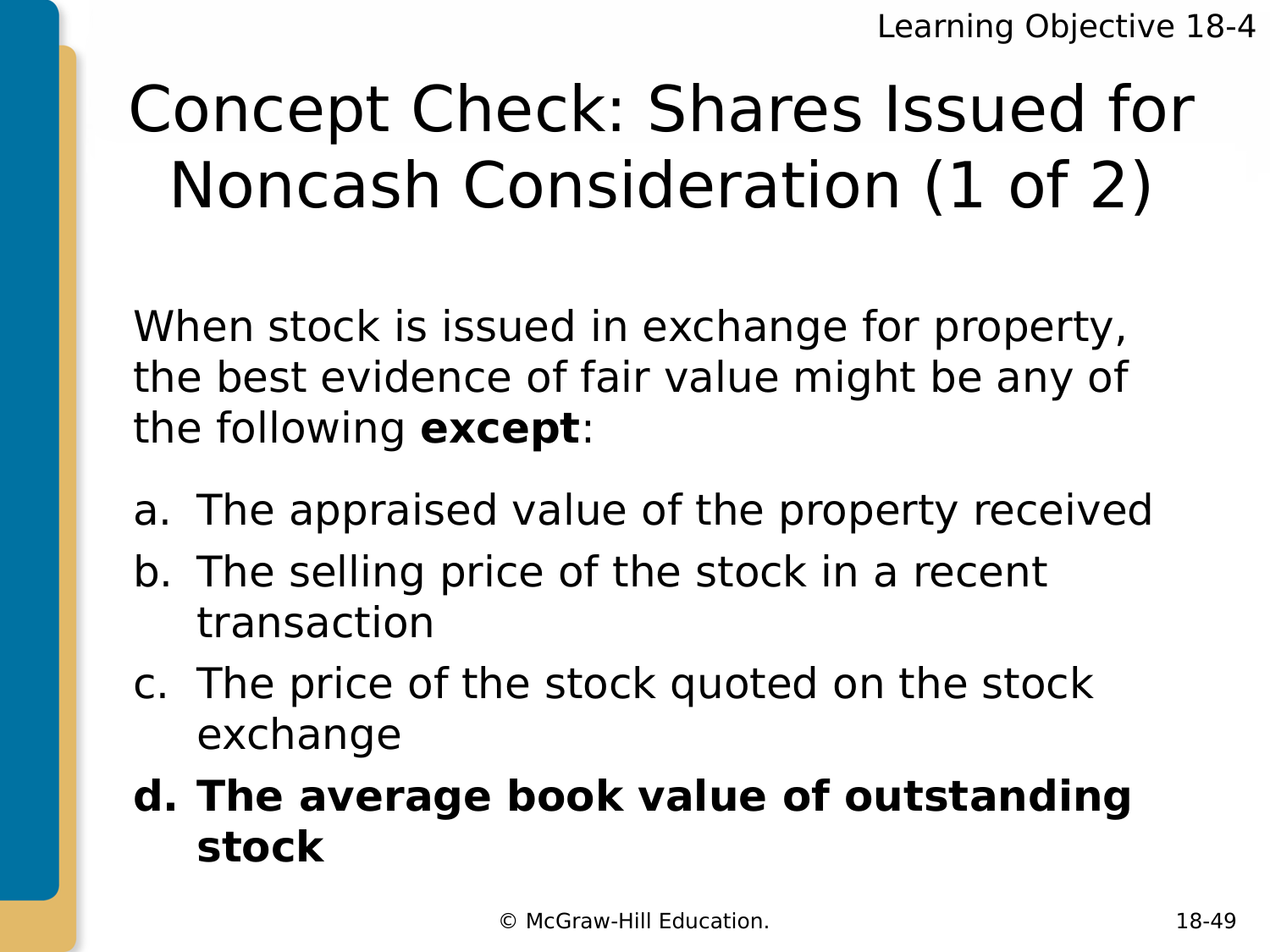

Learning Objective 18-4
# Concept Check: Shares Issued for Noncash Consideration (1 of 2)
When stock is issued in exchange for property, the best evidence of fair value might be any of the following except:
The appraised value of the property received
The selling price of the stock in a recent transaction
The price of the stock quoted on the stock exchange
The average book value of outstanding stock